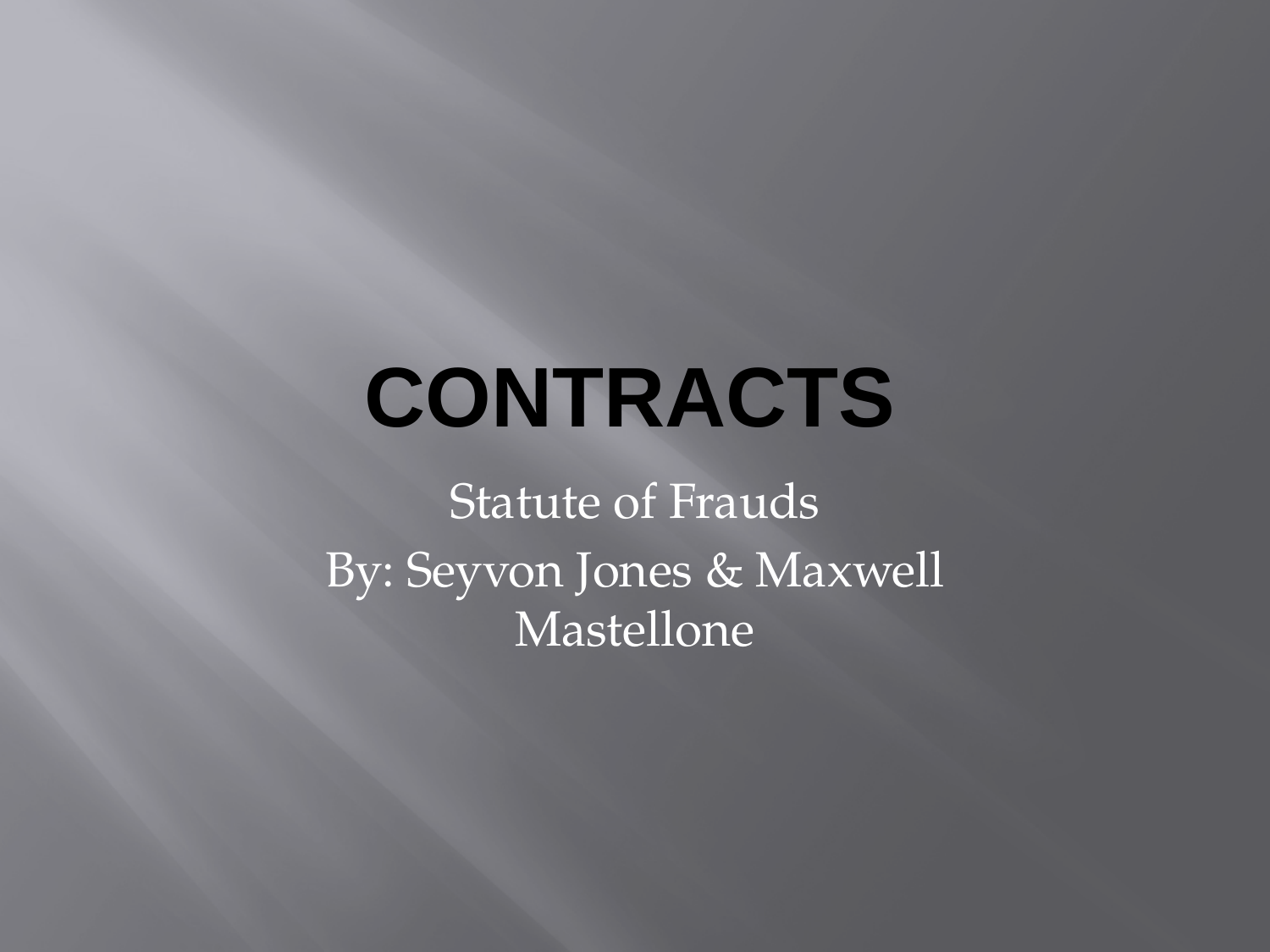

# Contracts
Statute of Frauds
By: Seyvon Jones & Maxwell Mastellone